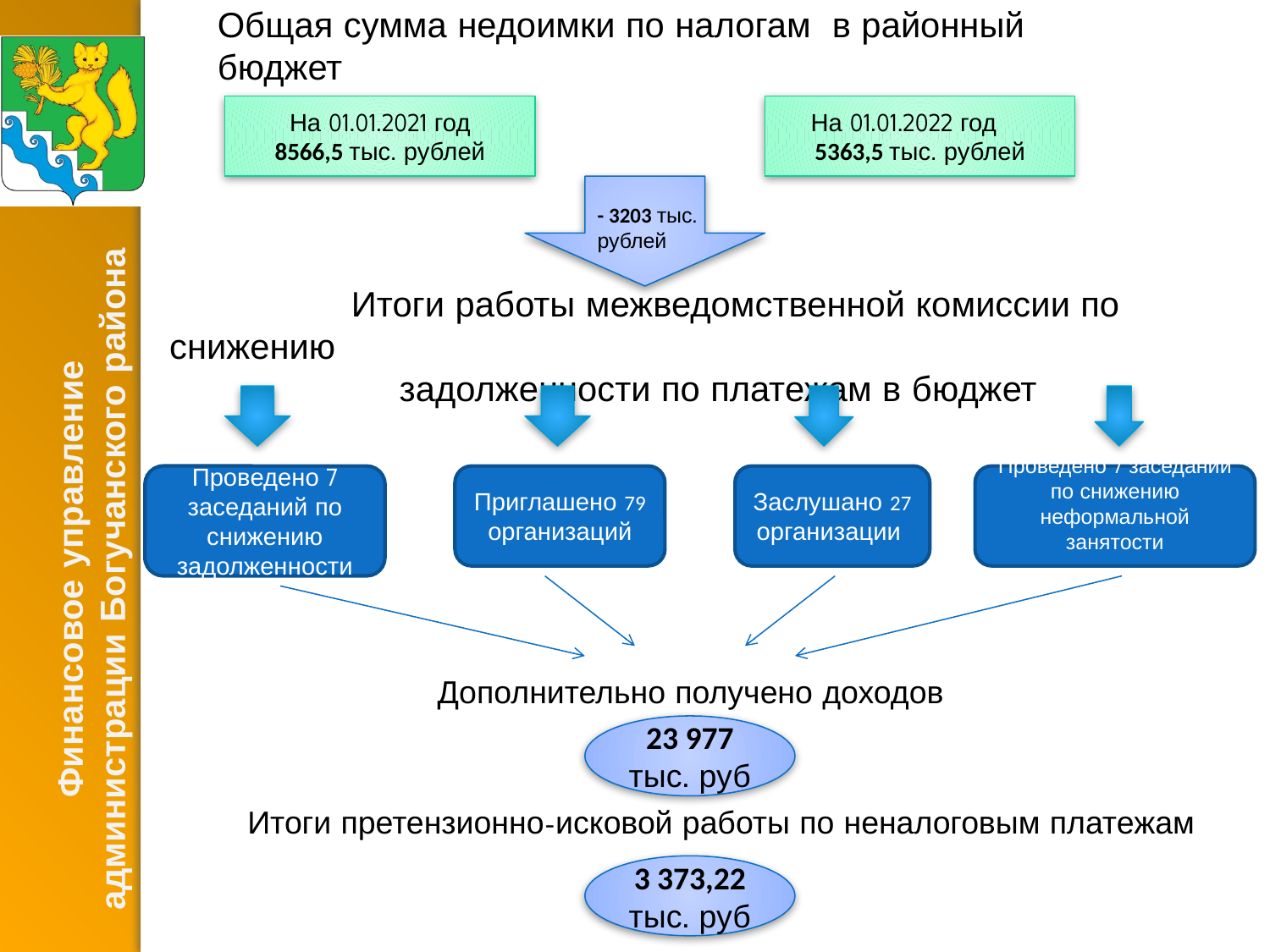

# Общая сумма недоимки по налогам  в районный бюджет

              Итоги работы межведомственной комиссии по снижению                                                                                         задолженности по платежам в бюджет
На 01.01.2021 год
8566,5 тыс. рублей
На 01.01.2022 год       5363,5 тыс. рублей

- 3203 тыс. рублей

Проведено 7 заседаний по снижению задолженности
Приглашено 79 организаций
Заслушано 27 организации
Проведено 7 заседаний по снижению неформальной занятости

Дополнительно получено доходов
23 977 тыс. руб
Итоги претензионно-исковой работы по неналоговым платежам
3 373,22 тыс. руб